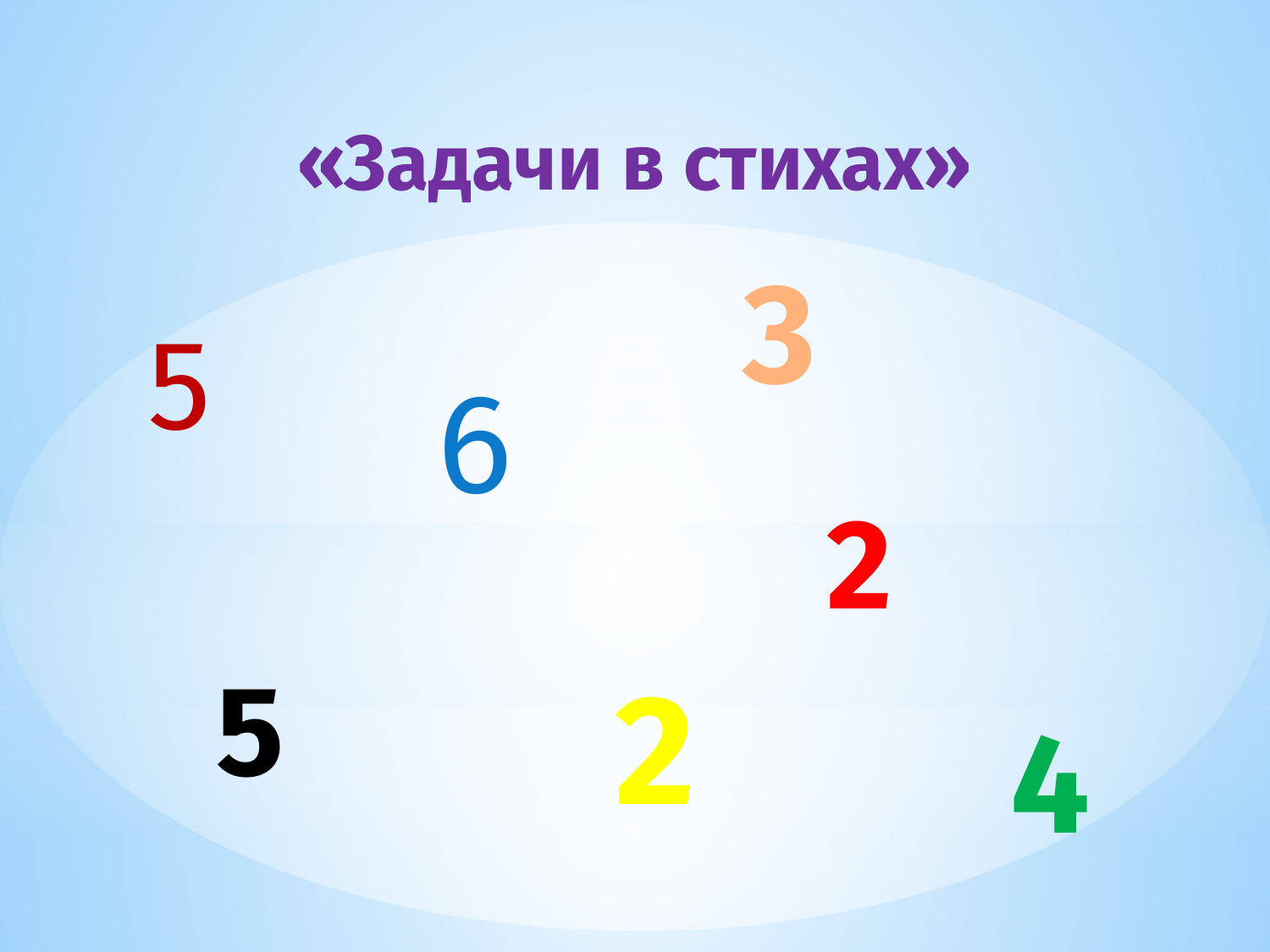

«Задачи в стихах»
3
5
6
2
5
2
4